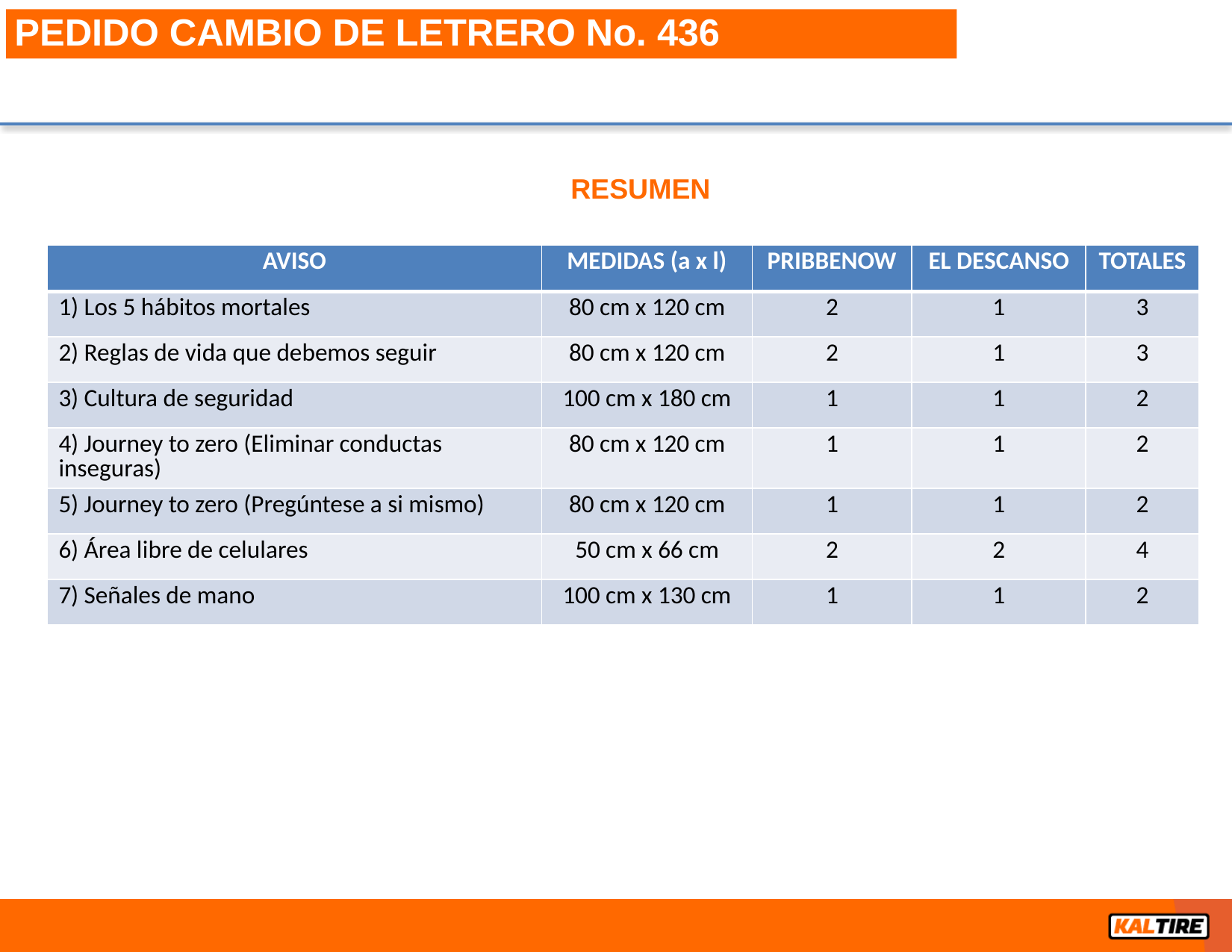

PEDIDO CAMBIO DE LETRERO No. 436
RESUMEN
| AVISO | MEDIDAS (a x l) | PRIBBENOW | EL DESCANSO | TOTALES |
| --- | --- | --- | --- | --- |
| 1) Los 5 hábitos mortales | 80 cm x 120 cm | 2 | 1 | 3 |
| 2) Reglas de vida que debemos seguir | 80 cm x 120 cm | 2 | 1 | 3 |
| 3) Cultura de seguridad | 100 cm x 180 cm | 1 | 1 | 2 |
| 4) Journey to zero (Eliminar conductas inseguras) | 80 cm x 120 cm | 1 | 1 | 2 |
| 5) Journey to zero (Pregúntese a si mismo) | 80 cm x 120 cm | 1 | 1 | 2 |
| 6) Área libre de celulares | 50 cm x 66 cm | 2 | 2 | 4 |
| 7) Señales de mano | 100 cm x 130 cm | 1 | 1 | 2 |